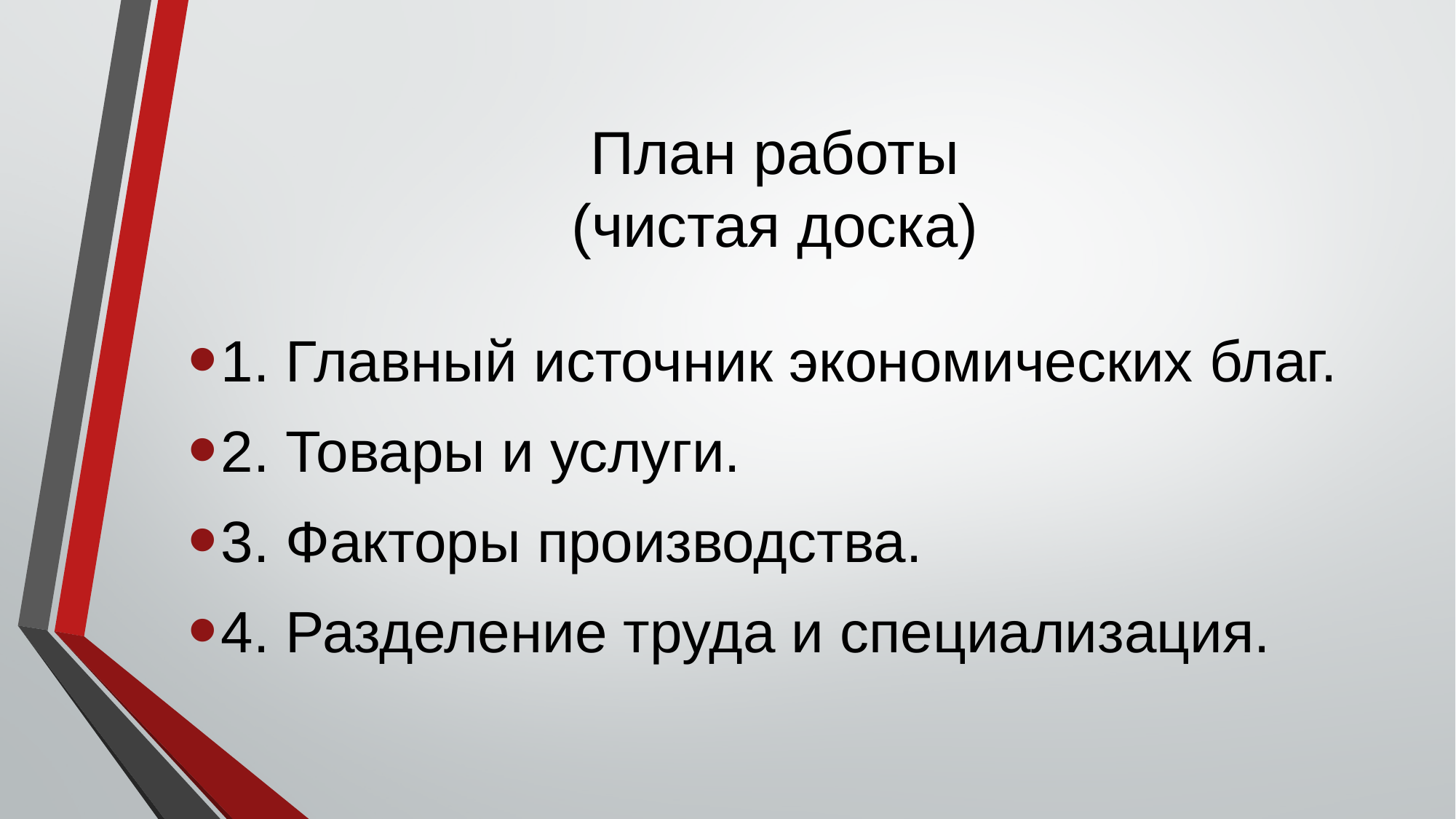

# План работы (чистая доска)
1. Главный источник экономических благ.
2. Товары и услуги.
3. Факторы производства.
4. Разделение труда и специализация.